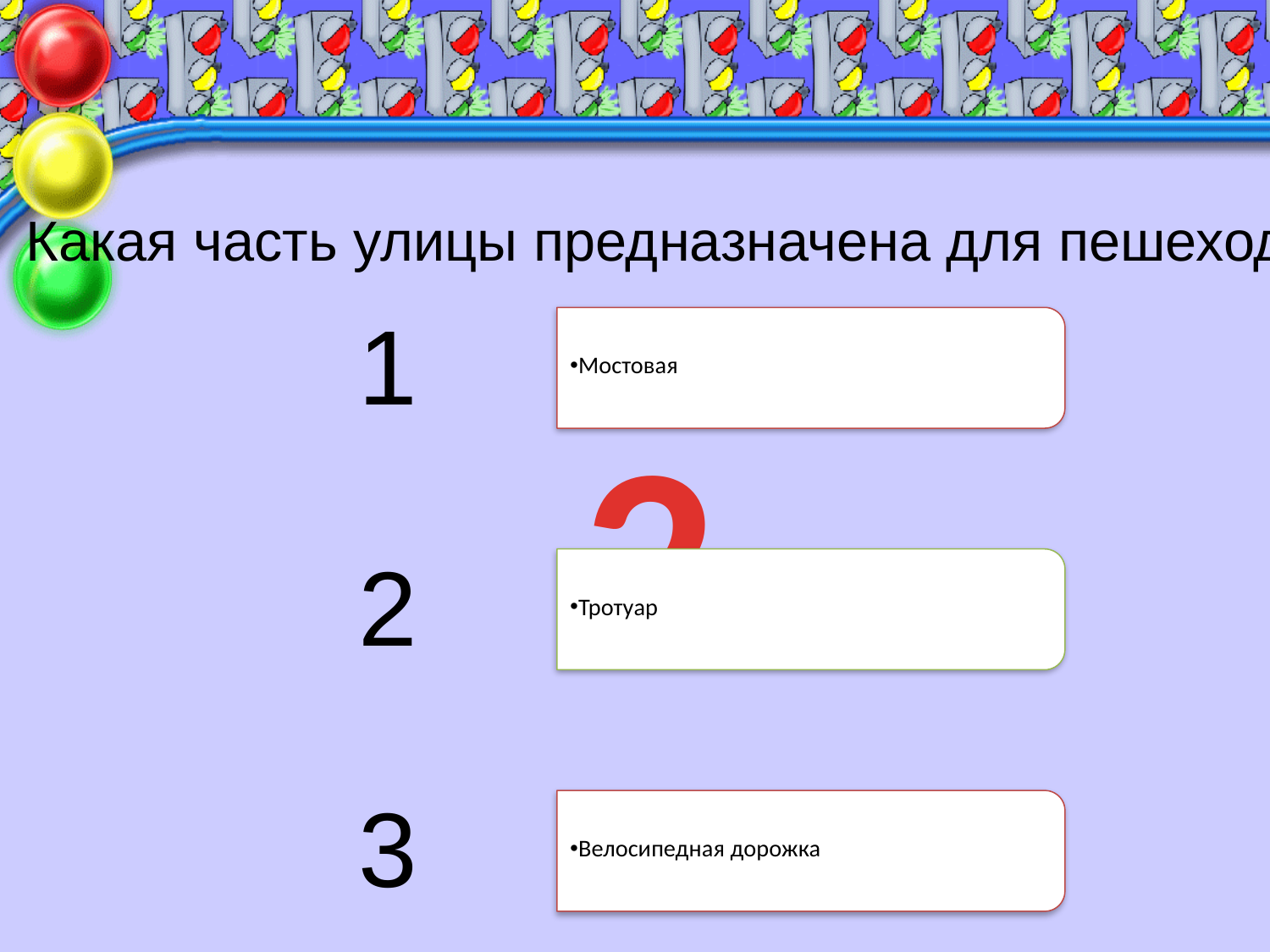

Какая часть улицы предназначена для пешехода?

1
Мостовая
2
Тротуар
3
Велосипедная дорожка
2